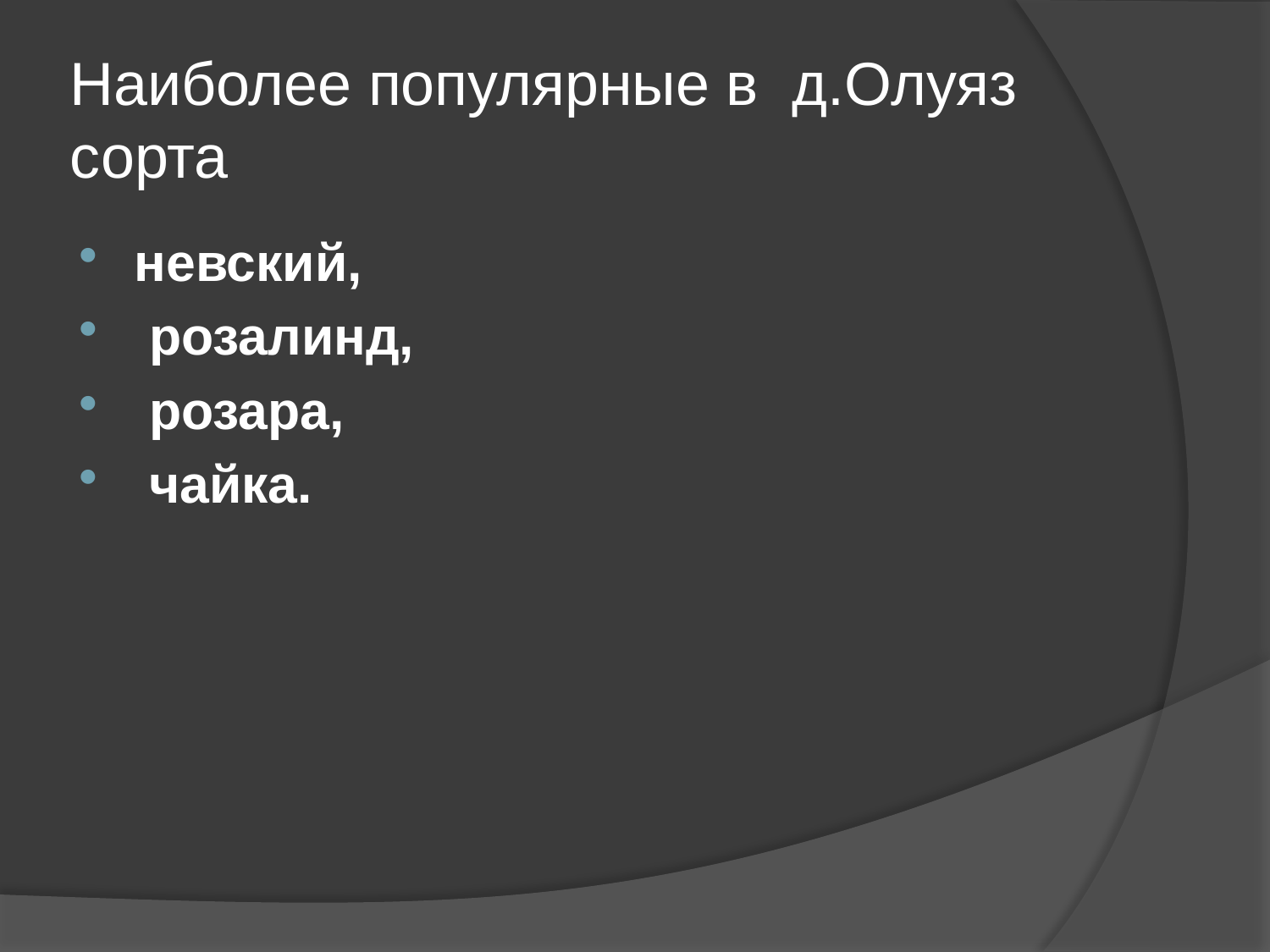

# Наиболее популярные в  д.Олуяз сорта
невский,
 розалинд,
 розара,
 чайка.